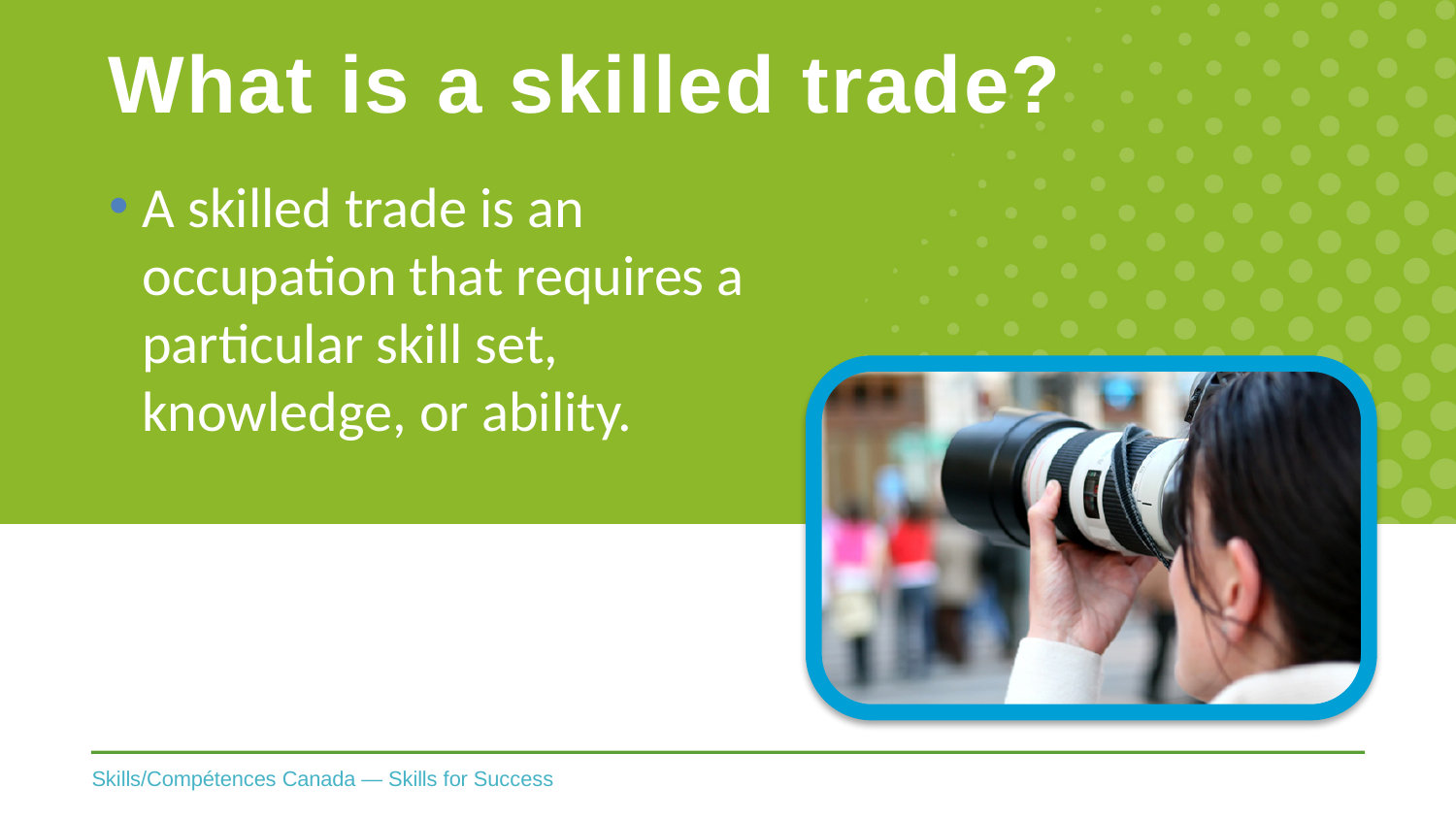

# What is a skilled trade?
A skilled trade is an occupation that requires a particular skill set, knowledge, or ability.